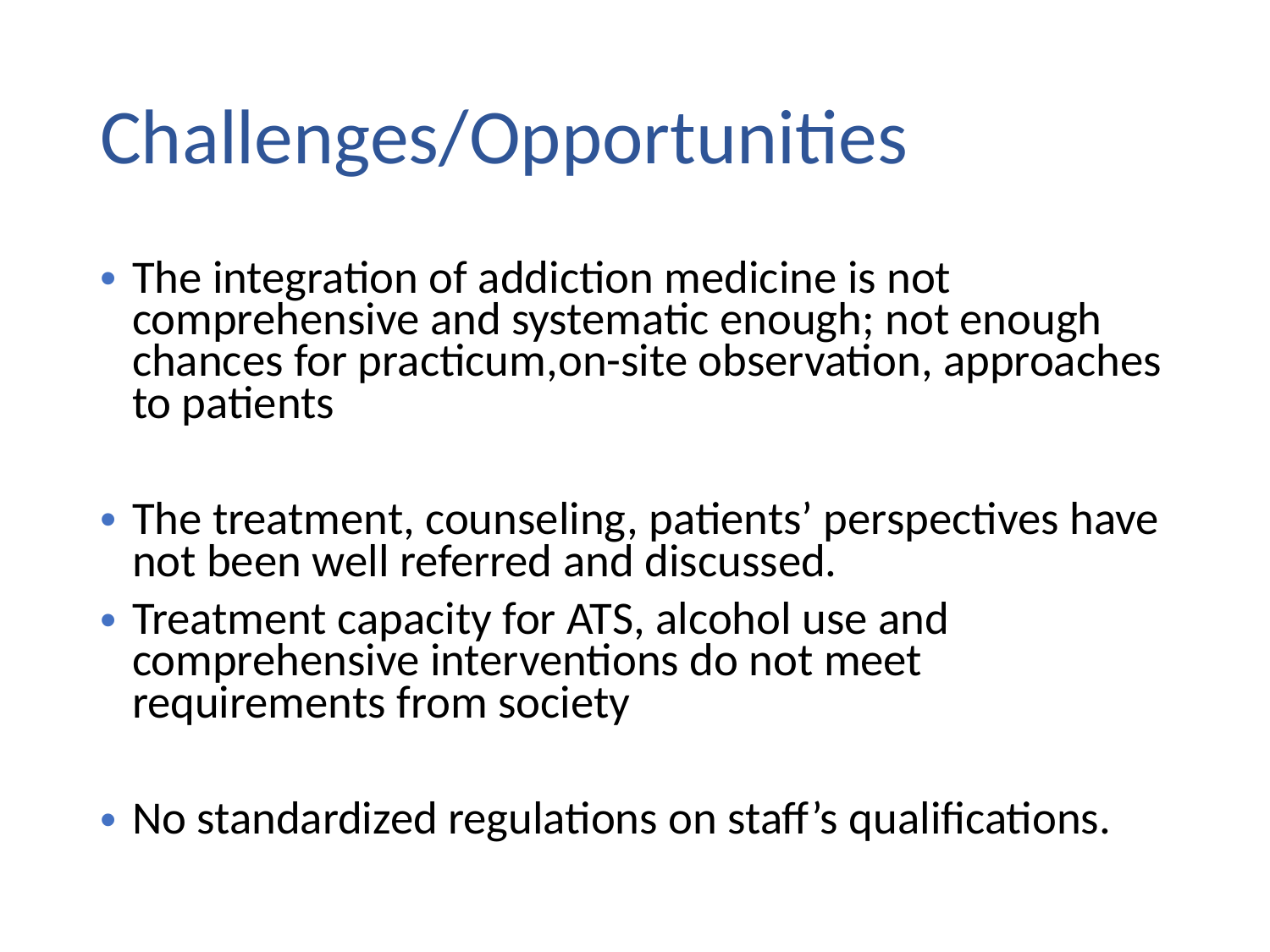

# Challenges/Opportunities
The integration of addiction medicine is not comprehensive and systematic enough; not enough chances for practicum,on-site observation, approaches to patients

The treatment, counseling, patients’ perspectives have not been well referred and discussed.
Treatment capacity for ATS, alcohol use and comprehensive interventions do not meet requirements from society

No standardized regulations on staff’s qualifications.